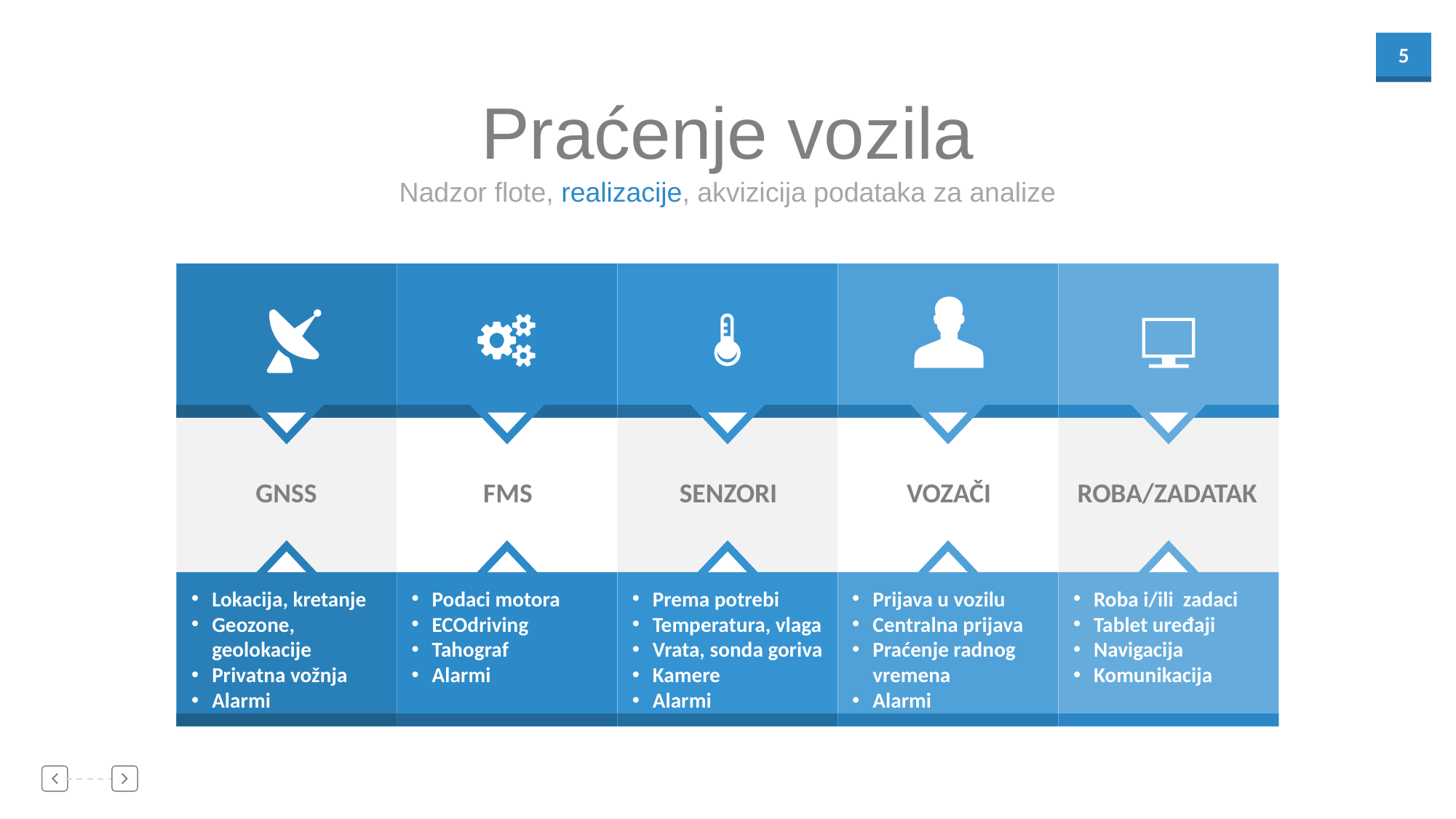

Praćenje vozila
Nadzor flote, realizacije, akvizicija podataka za analize

GNSS
FMS
SENZORI
VOZAČI
ROBA/ZADATAK

Lokacija, kretanje
Geozone, geolokacije
Privatna vožnja
Alarmi

Podaci motora
ECOdriving
Tahograf
Alarmi
Prema potrebi
Temperatura, vlaga
Vrata, sonda goriva
Kamere
Alarmi
Prijava u vozilu
Centralna prijava
Praćenje radnog vremena
Alarmi
Roba i/ili  zadaci
Tablet uređaji
Navigacija
Komunikacija